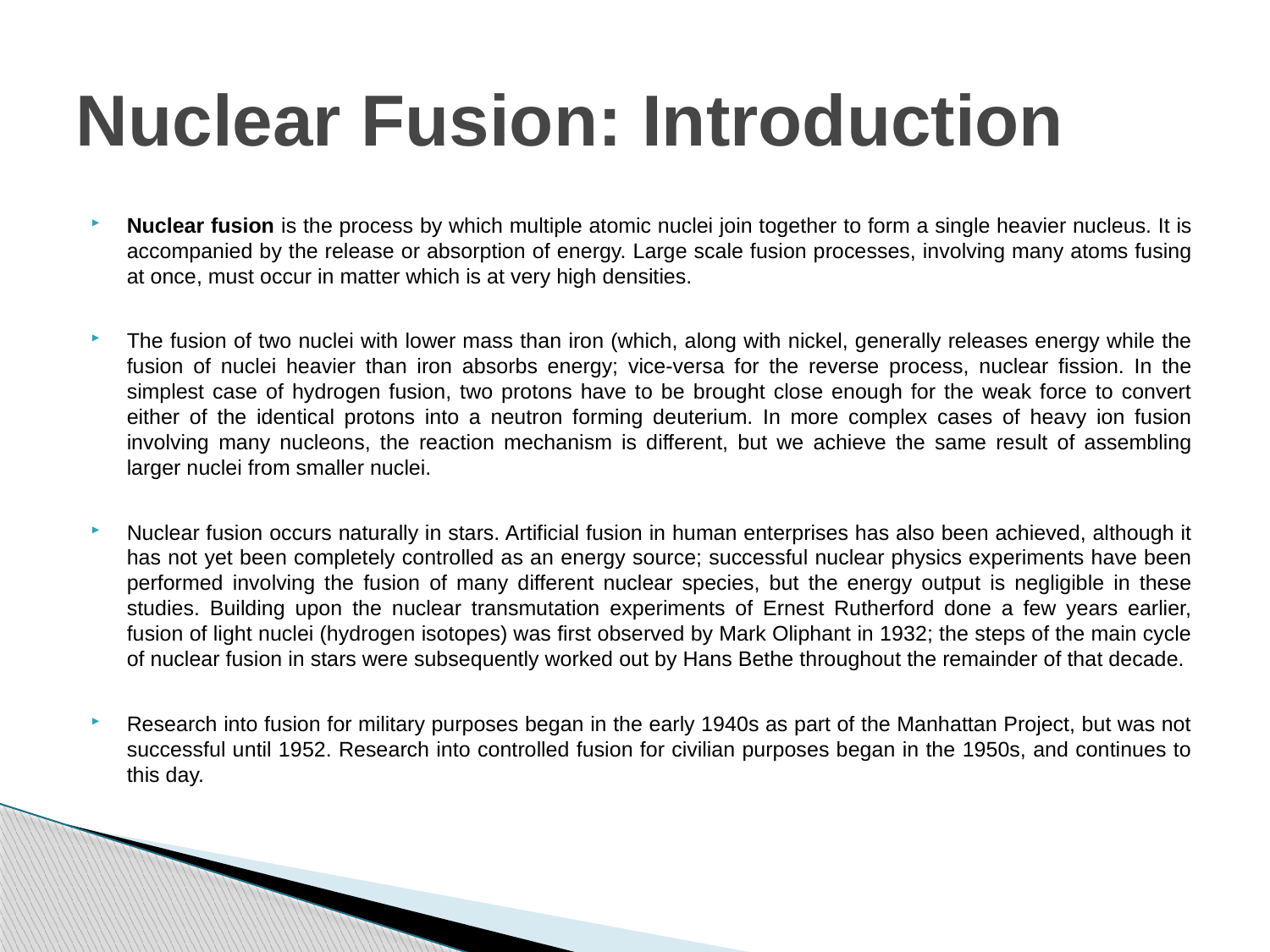

# Nuclear Fusion: Introduction
Nuclear fusion is the process by which multiple atomic nuclei join together to form a single heavier nucleus. It is accompanied by the release or absorption of energy. Large scale fusion processes, involving many atoms fusing at once, must occur in matter which is at very high densities.

The fusion of two nuclei with lower mass than iron (which, along with nickel, generally releases energy while the fusion of nuclei heavier than iron absorbs energy; vice-versa for the reverse process, nuclear fission. In the simplest case of hydrogen fusion, two protons have to be brought close enough for the weak force to convert either of the identical protons into a neutron forming deuterium. In more complex cases of heavy ion fusion involving many nucleons, the reaction mechanism is different, but we achieve the same result of assembling larger nuclei from smaller nuclei.

Nuclear fusion occurs naturally in stars. Artificial fusion in human enterprises has also been achieved, although it has not yet been completely controlled as an energy source; successful nuclear physics experiments have been performed involving the fusion of many different nuclear species, but the energy output is negligible in these studies. Building upon the nuclear transmutation experiments of Ernest Rutherford done a few years earlier, fusion of light nuclei (hydrogen isotopes) was first observed by Mark Oliphant in 1932; the steps of the main cycle of nuclear fusion in stars were subsequently worked out by Hans Bethe throughout the remainder of that decade.

Research into fusion for military purposes began in the early 1940s as part of the Manhattan Project, but was not successful until 1952. Research into controlled fusion for civilian purposes began in the 1950s, and continues to this day.